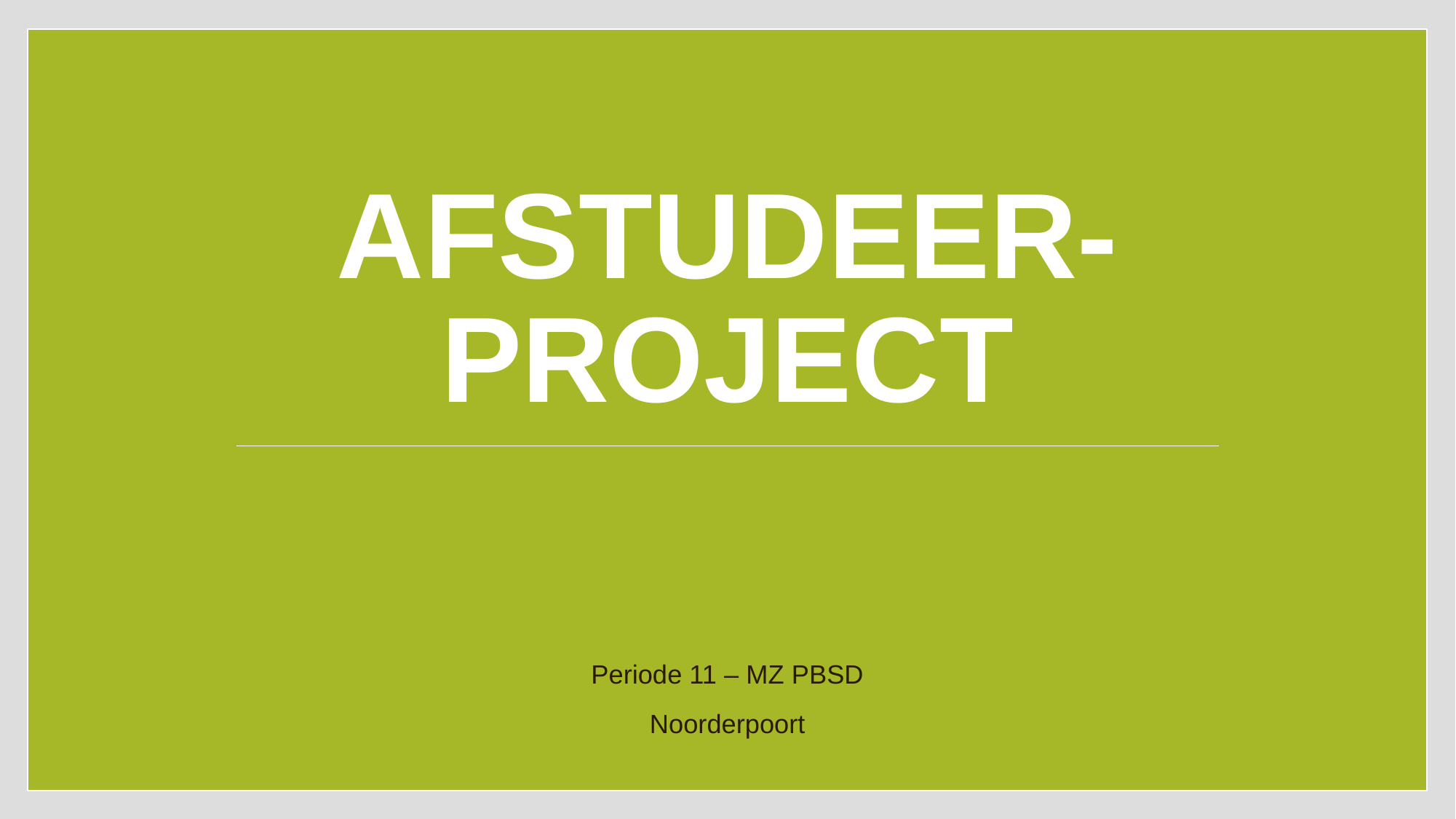

# Afstudeer-project
Periode 11 – MZ PBSD
Noorderpoort